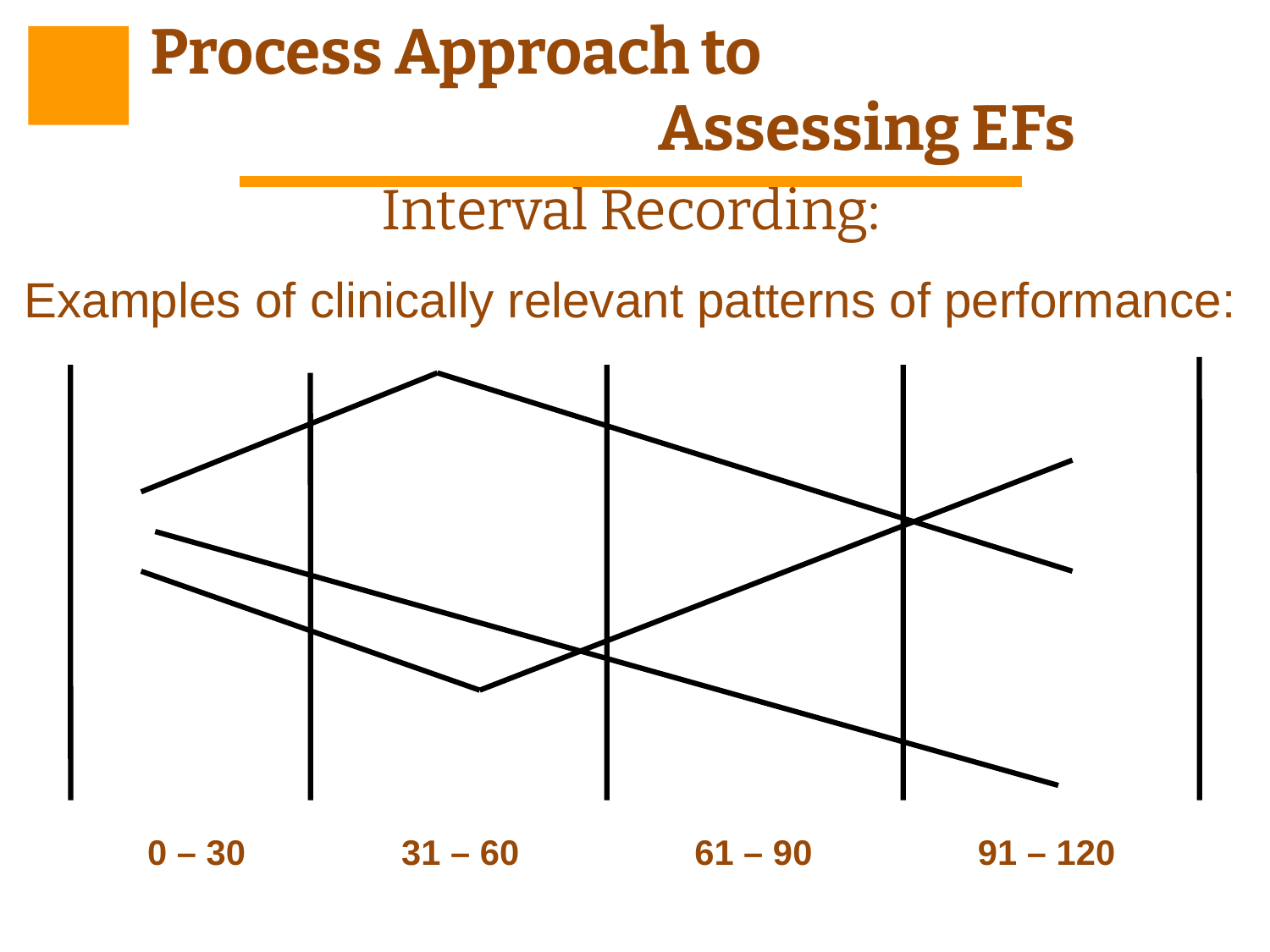

# Process Approach to Assessing EFs
Interval Recording:
Examples of clinically relevant patterns of performance:

0 – 30                31 – 60                  61 – 90                 91 – 120